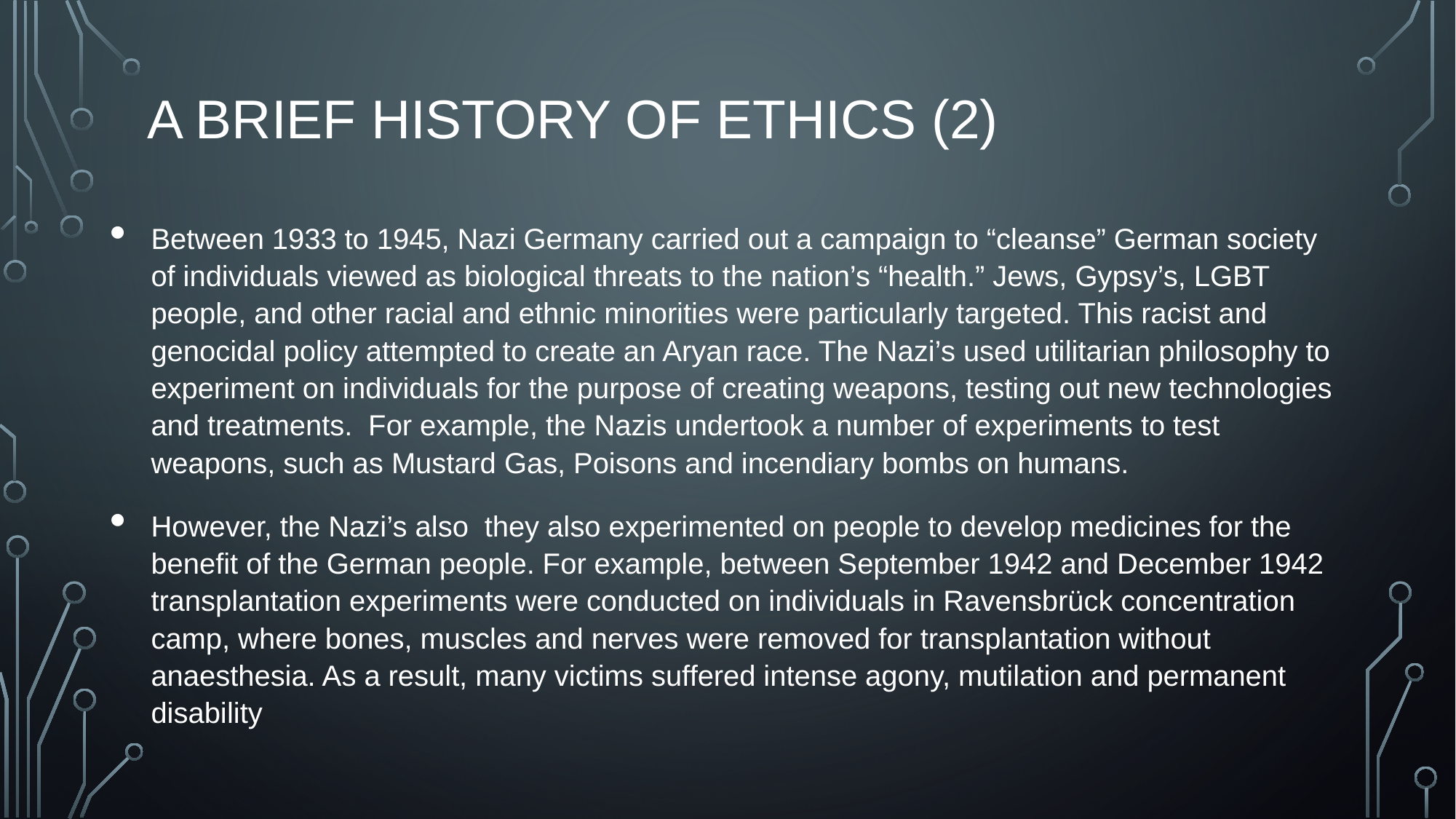

# A brief history of ethics (2)
Between 1933 to 1945, Nazi Germany carried out a campaign to “cleanse” German society of individuals viewed as biological threats to the nation’s “health.” Jews, Gypsy’s, LGBT people, and other racial and ethnic minorities were particularly targeted. This racist and genocidal policy attempted to create an Aryan race. The Nazi’s used utilitarian philosophy to experiment on individuals for the purpose of creating weapons, testing out new technologies and treatments.  For example, the Nazis undertook a number of experiments to test weapons, such as Mustard Gas, Poisons and incendiary bombs on humans.
However, the Nazi’s also  they also experimented on people to develop medicines for the benefit of the German people. For example, between September 1942 and December 1942 transplantation experiments were conducted on individuals in Ravensbrück concentration camp, where bones, muscles and nerves were removed for transplantation without anaesthesia. As a result, many victims suffered intense agony, mutilation and permanent disability